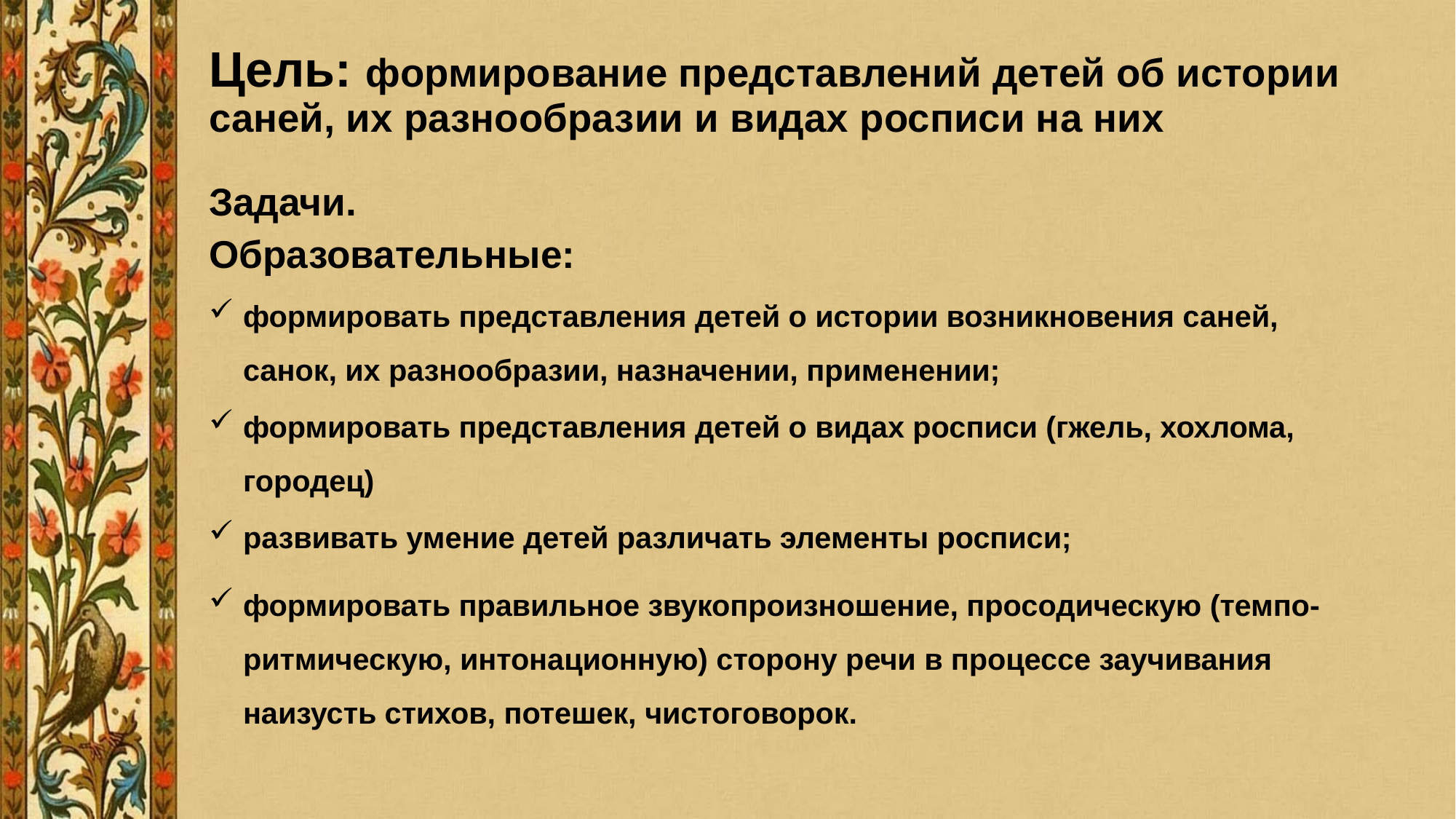

# Цель: формирование представлений детей об истории саней, их разнообразии и видах росписи на них
Задачи.
Образовательные:
формировать представления детей о истории возникновения саней, санок, их разнообразии, назначении, применении;
формировать представления детей о видах росписи (гжель, хохлома, городец)
развивать умение детей различать элементы росписи;
формировать правильное звукопроизношение, просодическую (темпо-ритмическую, интонационную) сторону речи в процессе заучивания наизусть стихов, потешек, чистоговорок.